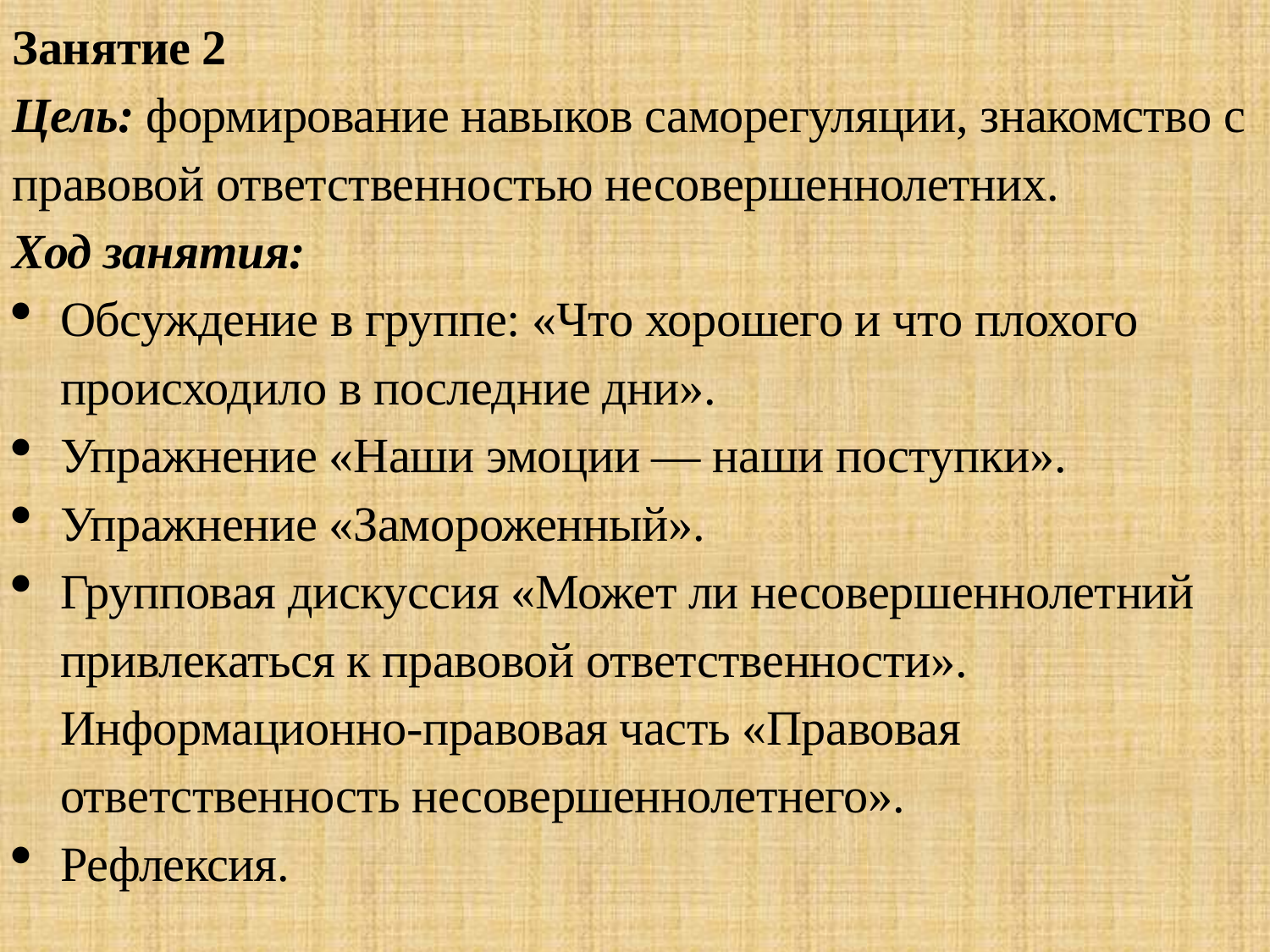

Занятие 2
Цель: формирование навыков саморегуляции, знакомство с правовой ответственностью несовершеннолетних.
Ход занятия:
Обсуждение в группе: «Что хорошего и что плохого происходило в последние дни».
Упражнение «Наши эмоции — наши поступки».
Упражнение «Замороженный».
Групповая дискуссия «Может ли несовершеннолетний привлекаться к правовой ответственности». Информационно-правовая часть «Правовая ответственность несовершеннолетнего».
Рефлексия.